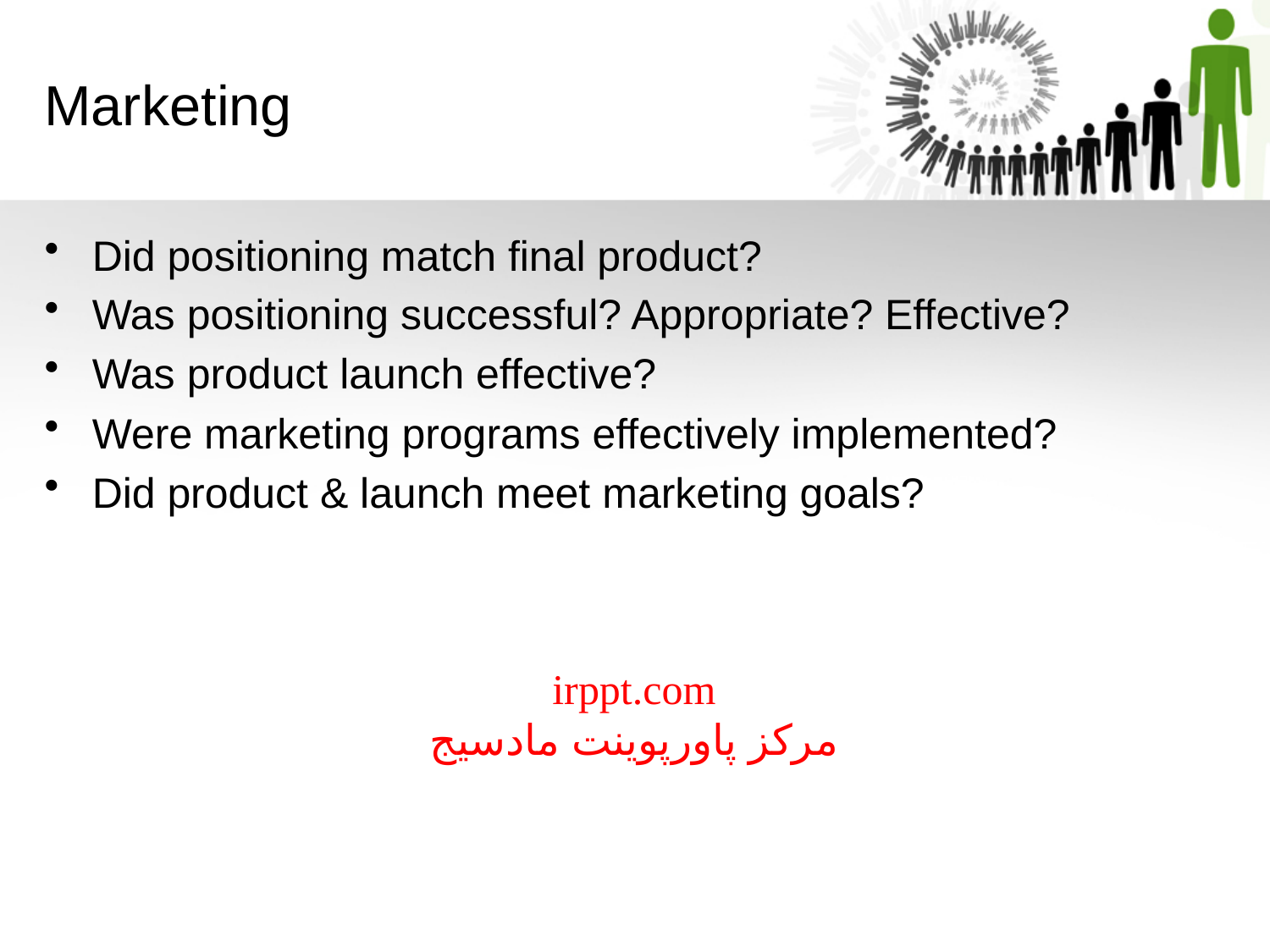

Marketing
Did positioning match final product?
Was positioning successful? Appropriate? Effective?
Was product launch effective?
Were marketing programs effectively implemented?
Did product & launch meet marketing goals?
irppt.com
مرکز پاورپوینت مادسیج